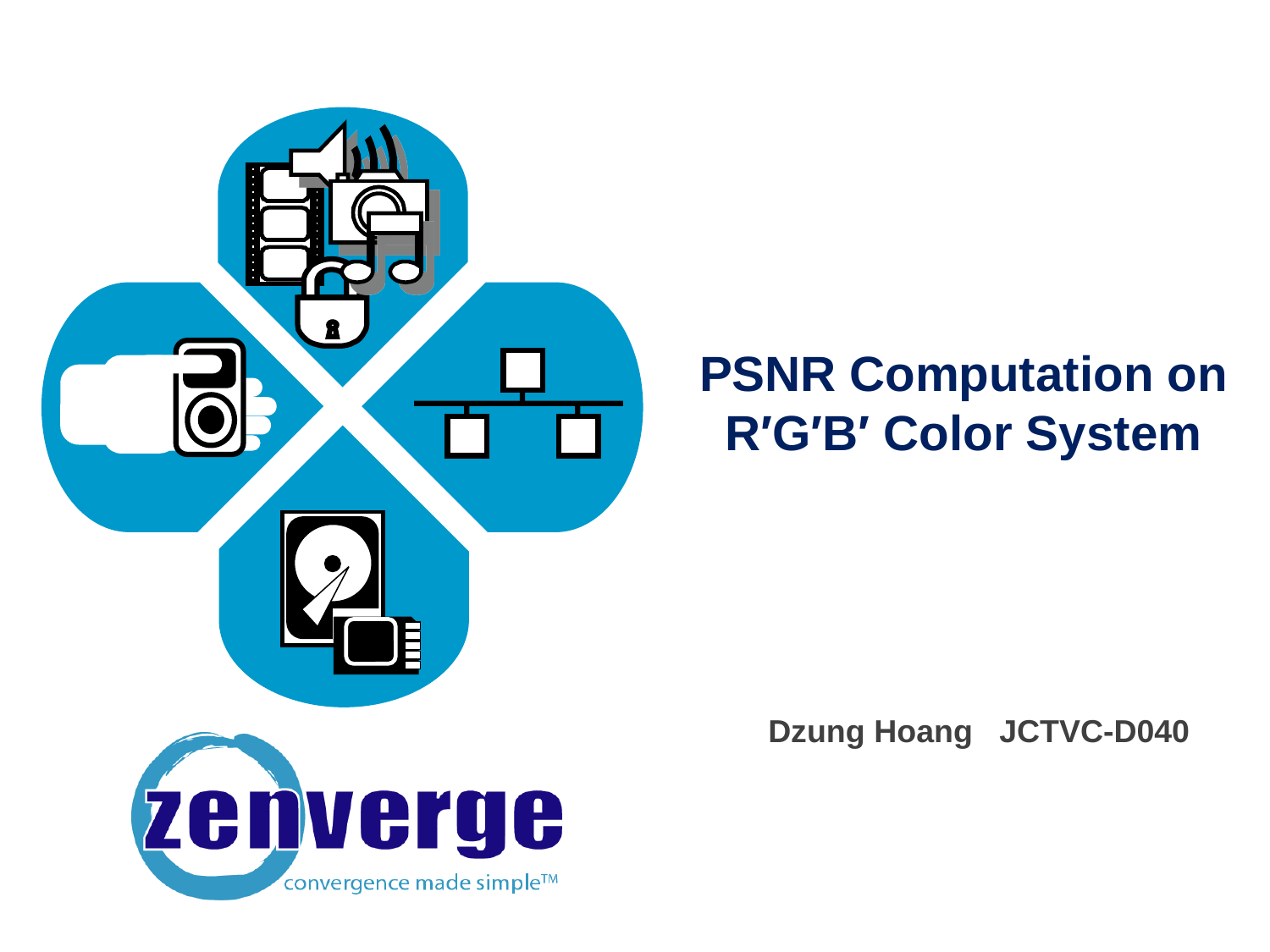

# PSNR Computation on R′G′B′ Color System
Dzung Hoang   JCTVC-D040